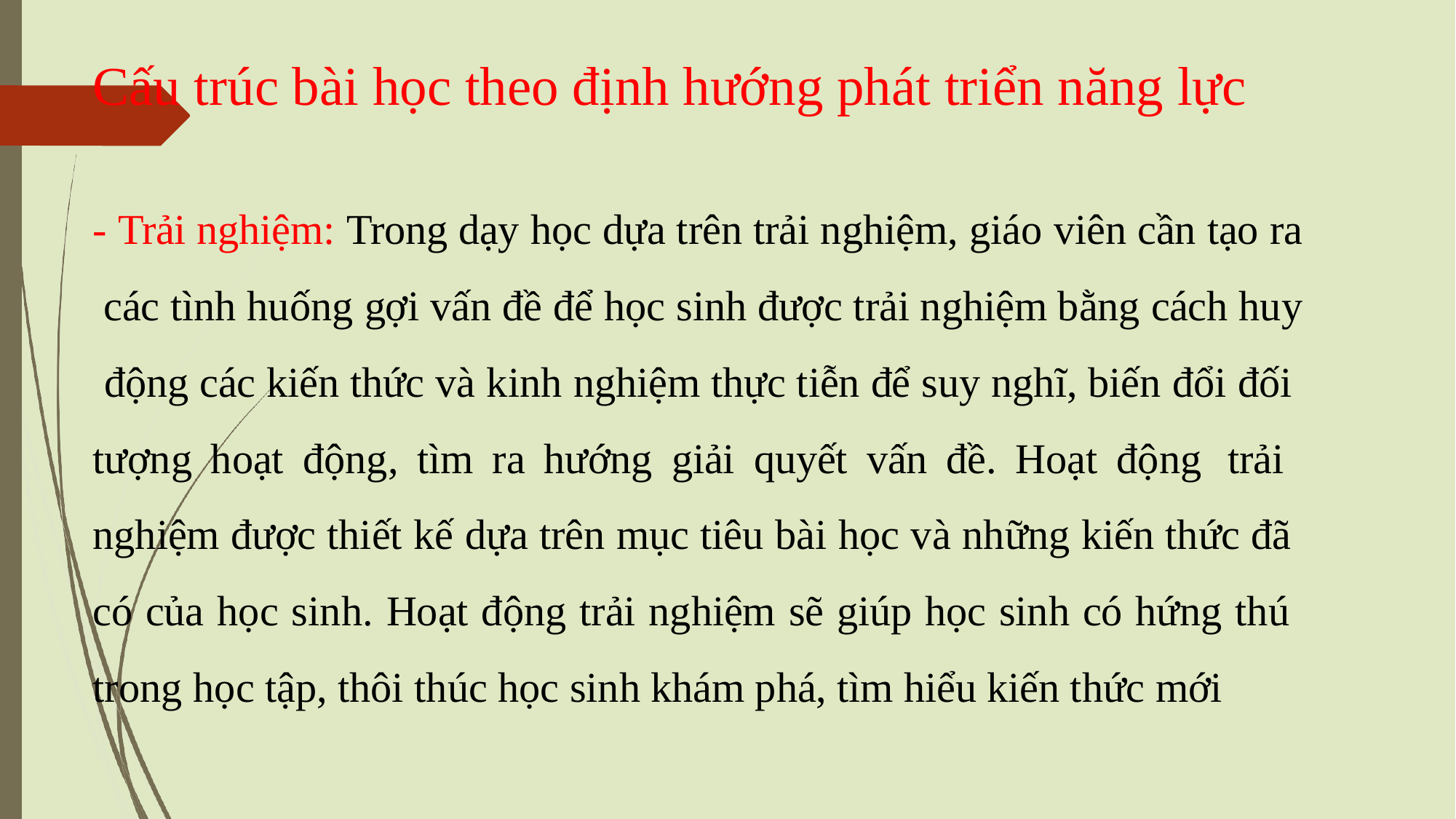

# Cấu trúc bài học theo định hướng phát triển năng lực

- Trải nghiệm: Trong dạy học dựa trên trải nghiệm, giáo viên cần tạo ra  các tình huống gợi vấn đề để học sinh được trải nghiệm bằng cách huy  động các kiến thức và kinh nghiệm thực tiễn để suy nghĩ, biến đổi đối  tượng hoạt động, tìm ra hướng giải quyết vấn đề. Hoạt động trải  nghiệm được thiết kế dựa trên mục tiêu bài học và những kiến thức đã  có của học sinh. Hoạt động trải nghiệm sẽ giúp học sinh có hứng thú  trong học tập, thôi thúc học sinh khám phá, tìm hiểu kiến thức mới